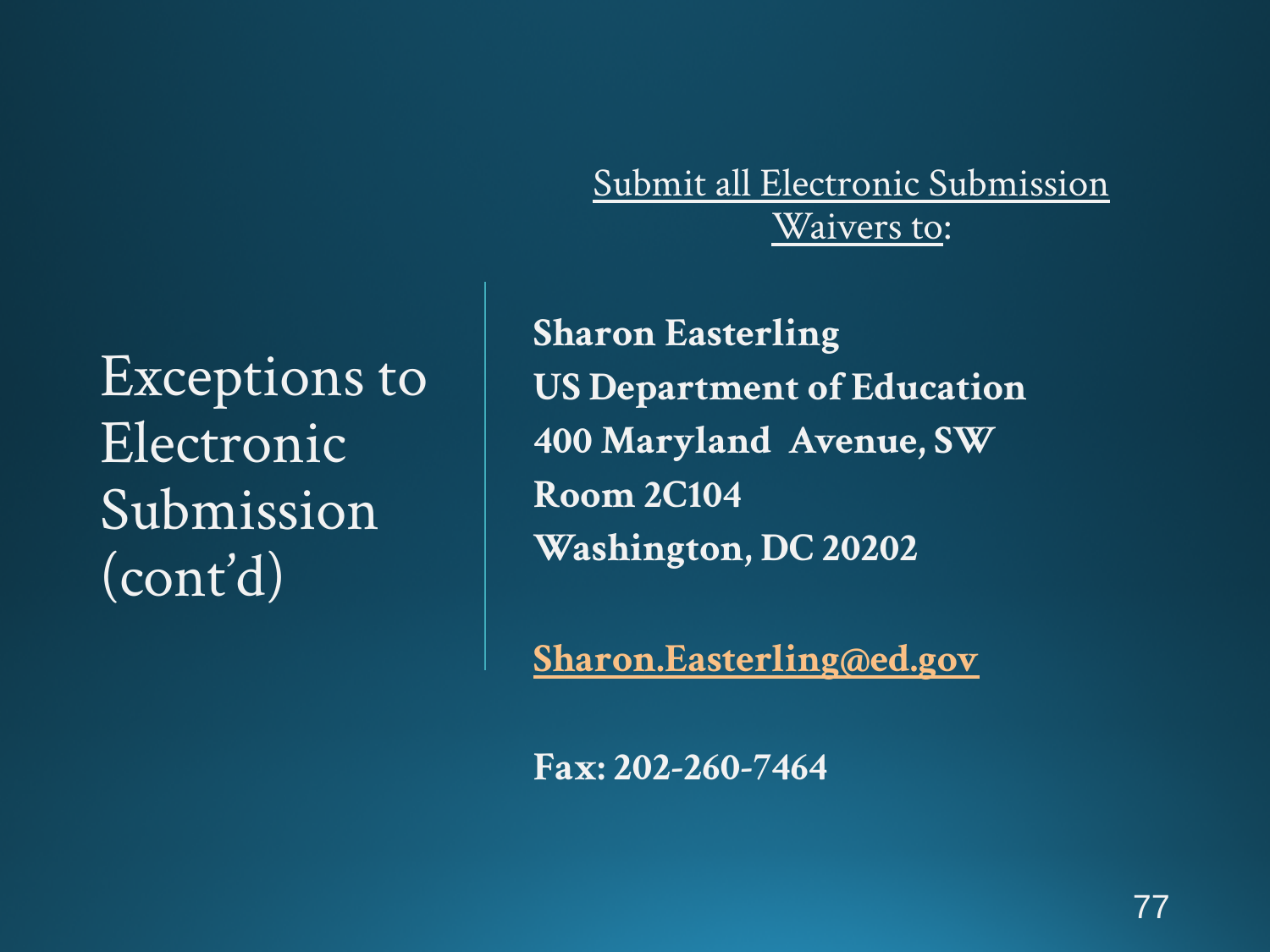

# Exceptions to Electronic Submission (cont’d)
Submit all Electronic Submission Waivers to:

Sharon Easterling
US Department of Education
400 Maryland  Avenue, SW
Room 2C104
Washington, DC 20202

Sharon.Easterling@ed.gov

Fax: 202-260-7464

77